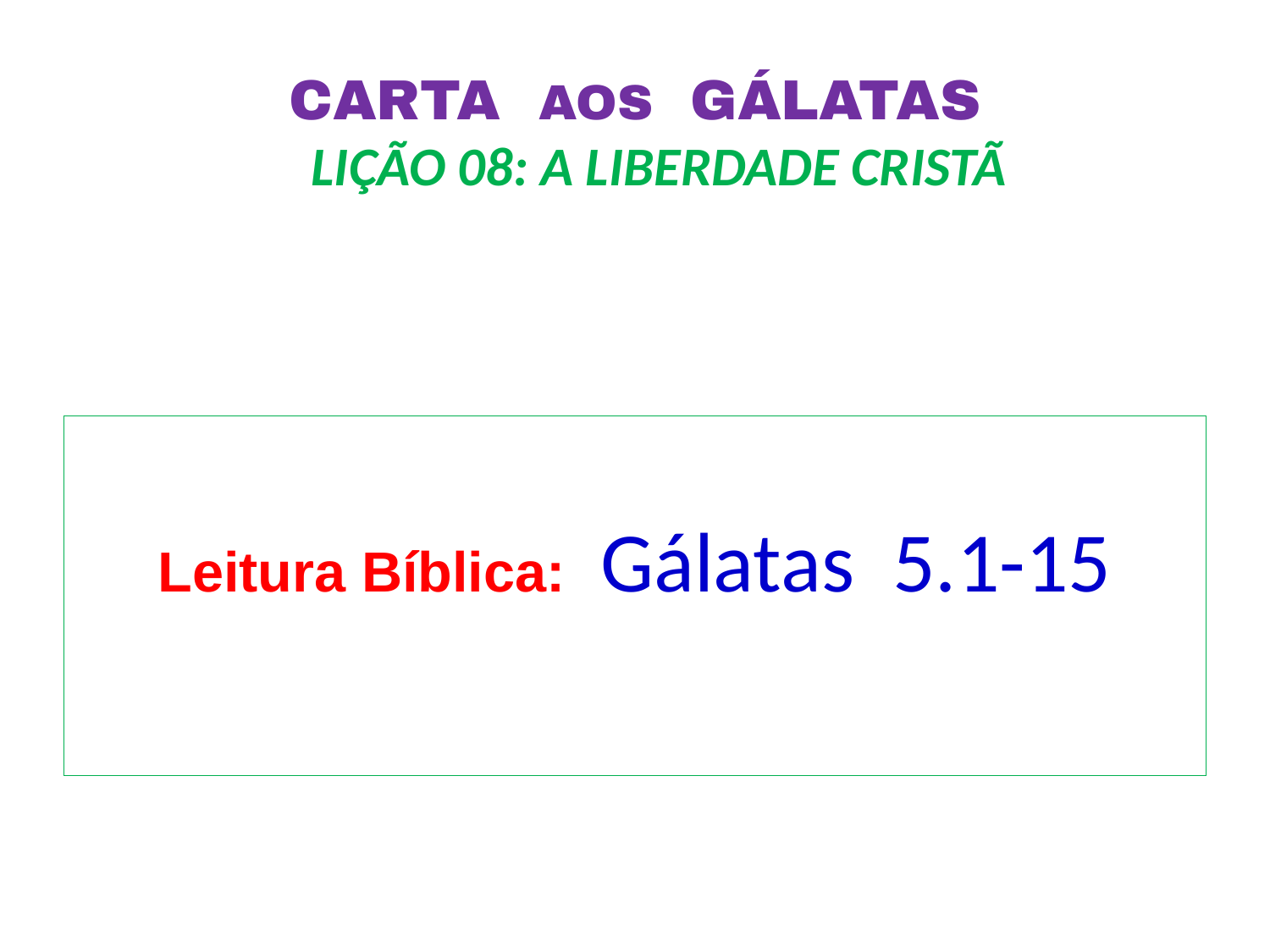

# CARTA  AOS  GÁLATAS LIÇÃO 08: A LIBERDADE CRISTÃ

Leitura Bíblica:  Gálatas  5.1-15